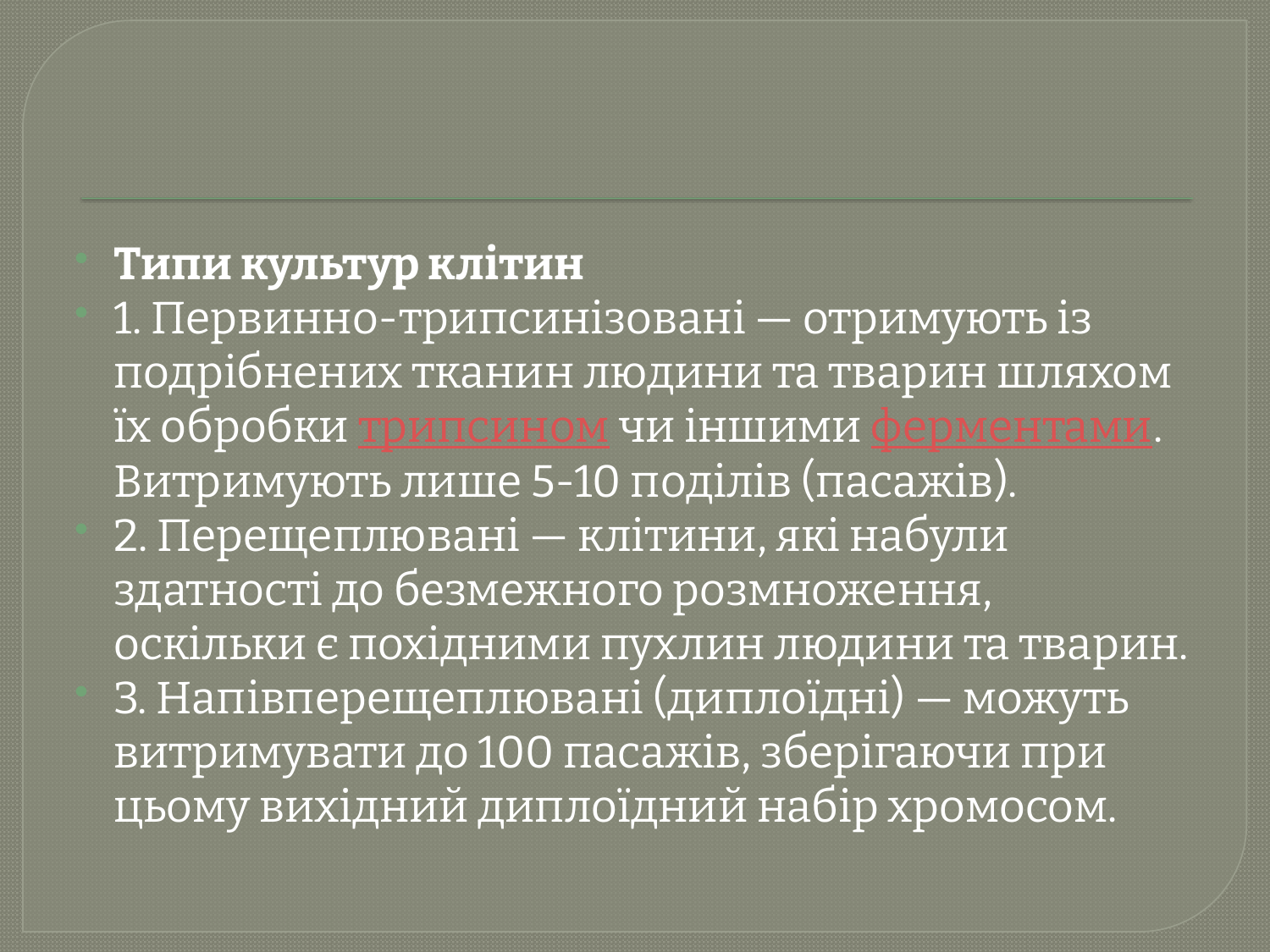

#
Типи культур клітин
1. Первинно-трипсинізовані — отримують із подрібнених тканин людини та тварин шляхом їх обробки трипсином чи іншими ферментами. Витримують лише 5-10 поділів (пасажів).
2. Перещеплювані — клітини, які набули здатності до безмежного розмноження, оскільки є похідними пухлин людини та тварин.
3. Напівперещеплювані (диплоїдні) — можуть витримувати до 100 пасажів, зберігаючи при цьому вихідний диплоїдний набір хромосом.